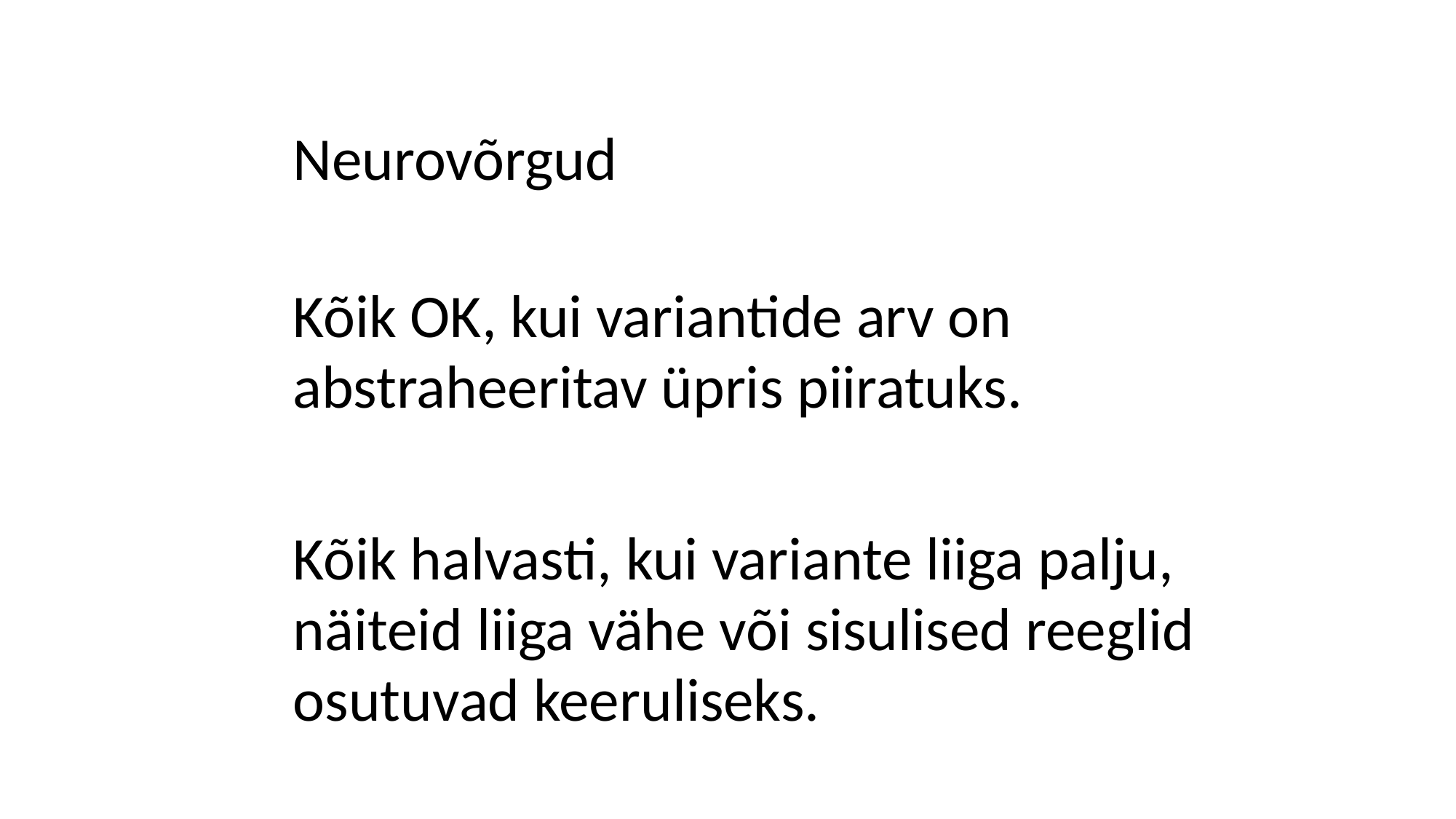

#
Neurovõrgud

Kõik OK, kui variantide arv on abstraheeritav üpris piiratuks.

Kõik halvasti, kui variante liiga palju, näiteid liiga vähe või sisulised reeglid osutuvad keeruliseks.